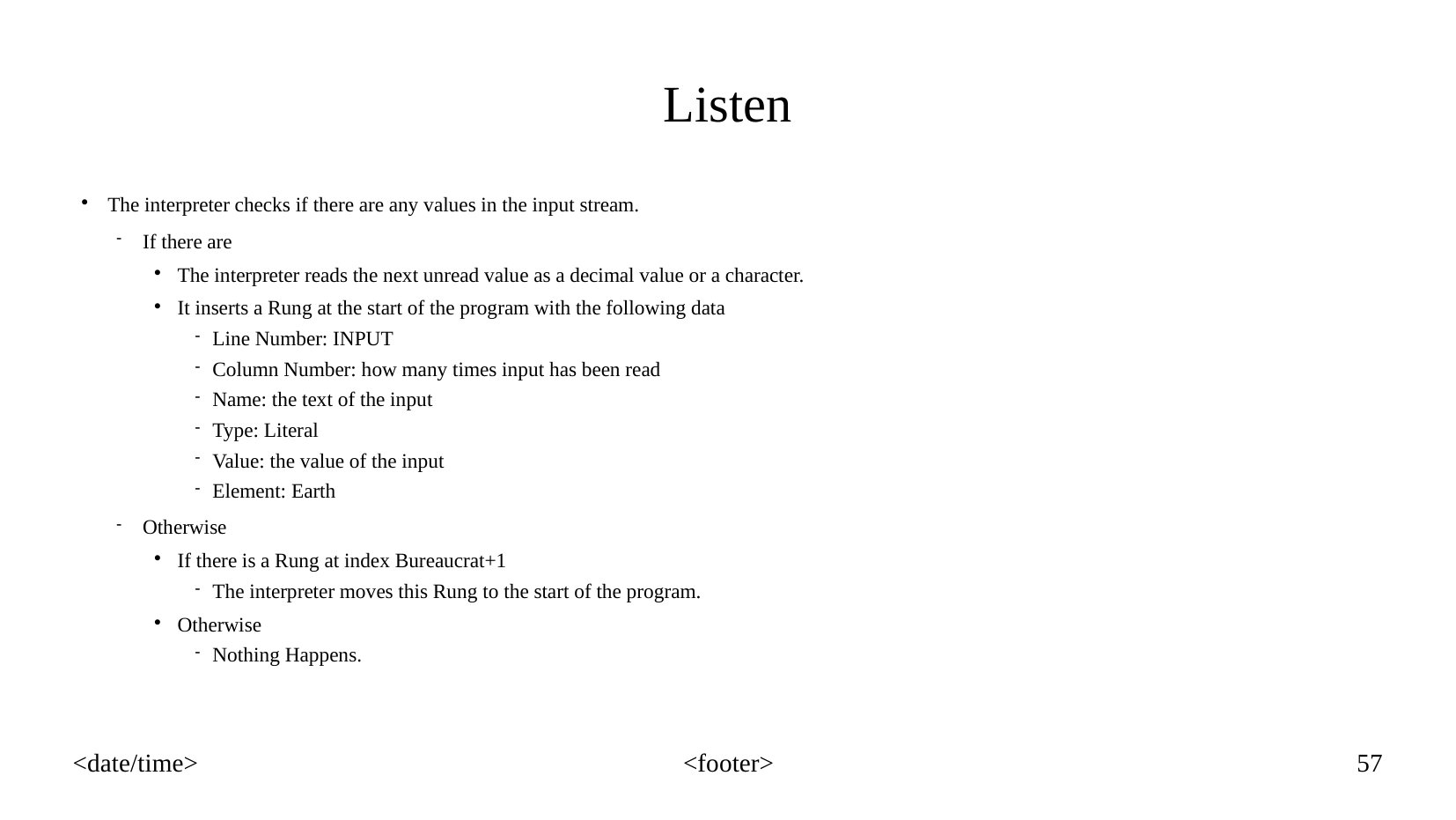

Listen
The interpreter checks if there are any values in the input stream.
If there are
The interpreter reads the next unread value as a decimal value or a character.
It inserts a Rung at the start of the program with the following data
Line Number: INPUT
Column Number: how many times input has been read
Name: the text of the input
Type: Literal
Value: the value of the input
Element: Earth
Otherwise
If there is a Rung at index Bureaucrat+1
The interpreter moves this Rung to the start of the program.
Otherwise
Nothing Happens.